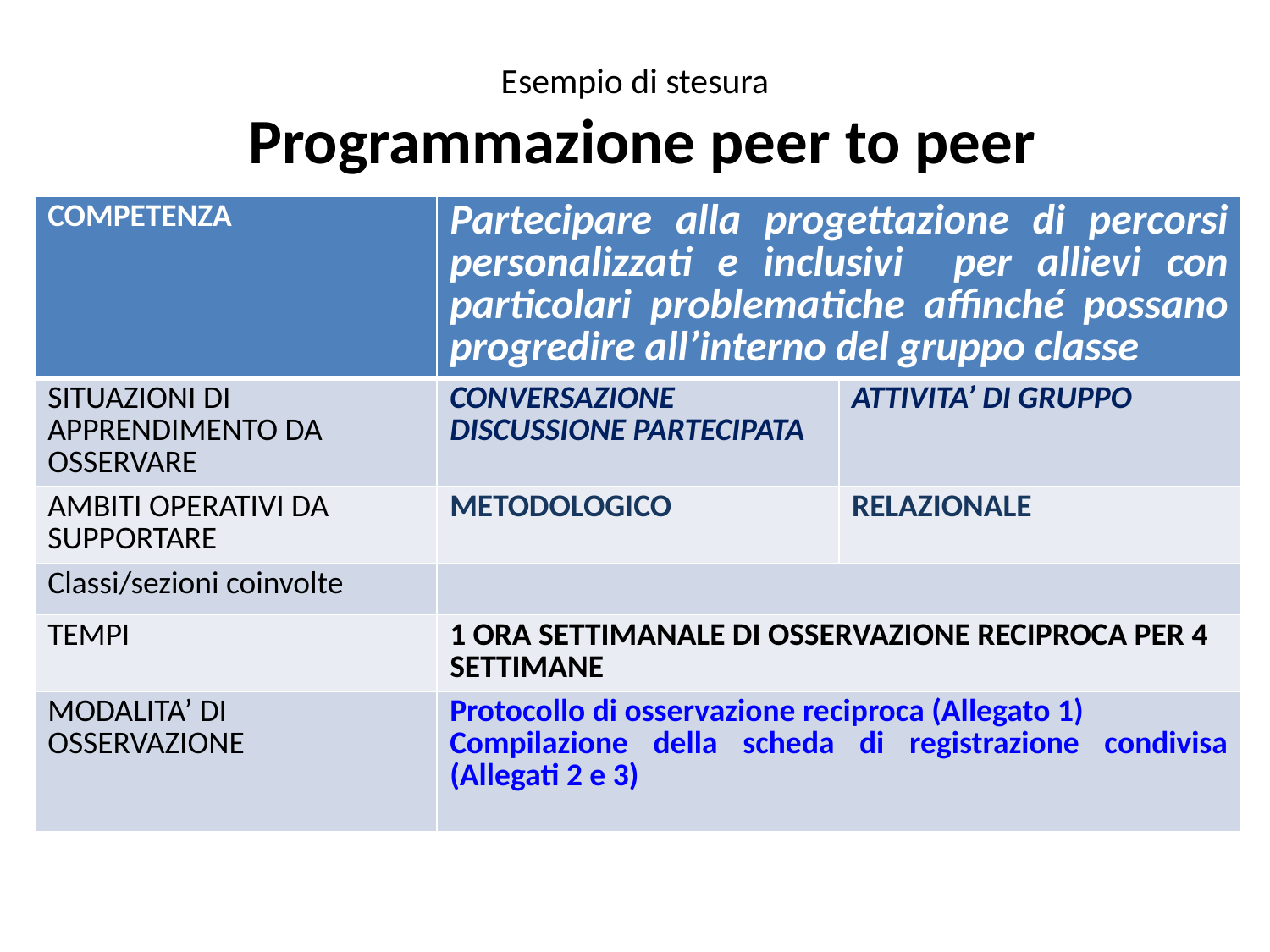

# Esempio di stesura Programmazione peer to peer
| COMPETENZA | Partecipare alla progettazione di percorsi personalizzati e inclusivi per allievi con particolari problematiche affinché possano progredire all’interno del gruppo classe |  |
| --- | --- | --- |
| SITUAZIONI DI APPRENDIMENTO DA OSSERVARE | CONVERSAZIONE DISCUSSIONE PARTECIPATA | ATTIVITA’ DI GRUPPO |
| AMBITI OPERATIVI DA SUPPORTARE | METODOLOGICO | RELAZIONALE |
| Classi/sezioni coinvolte |  |  |
| TEMPI | 1 ORA SETTIMANALE DI OSSERVAZIONE RECIPROCA PER 4 SETTIMANE |  |
| MODALITA’ DI OSSERVAZIONE | Protocollo di osservazione reciproca (Allegato 1) Compilazione della scheda di registrazione condivisa (Allegati 2 e 3) |  |